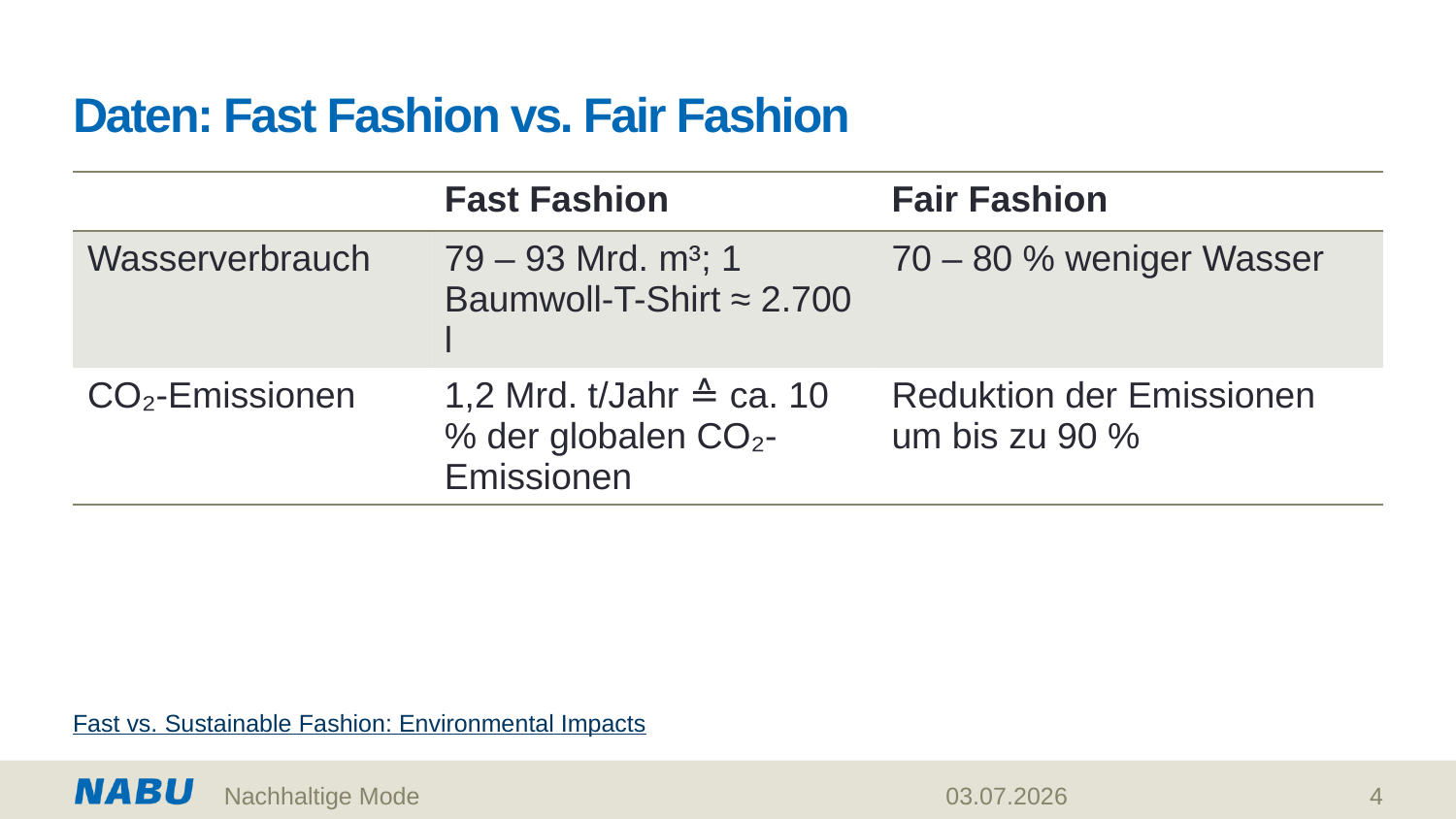

# Daten: Fast Fashion vs. Fair Fashion
|  | Fast Fashion | Fair Fashion |
| --- | --- | --- |
| Wasserverbrauch | 79 – 93 Mrd. m³; 1 Baumwoll-T-Shirt ≈ 2.700 l | 70 – 80 % weniger Wasser |
| CO₂-Emissionen | 1,2 Mrd. t/Jahr ≙ ca. 10 % der globalen CO₂-Emissionen | Reduktion der Emissionen um bis zu 90 % |
Fast vs. Sustainable Fashion: Environmental Impacts
Nachhaltige Mode
03.07.2026
4